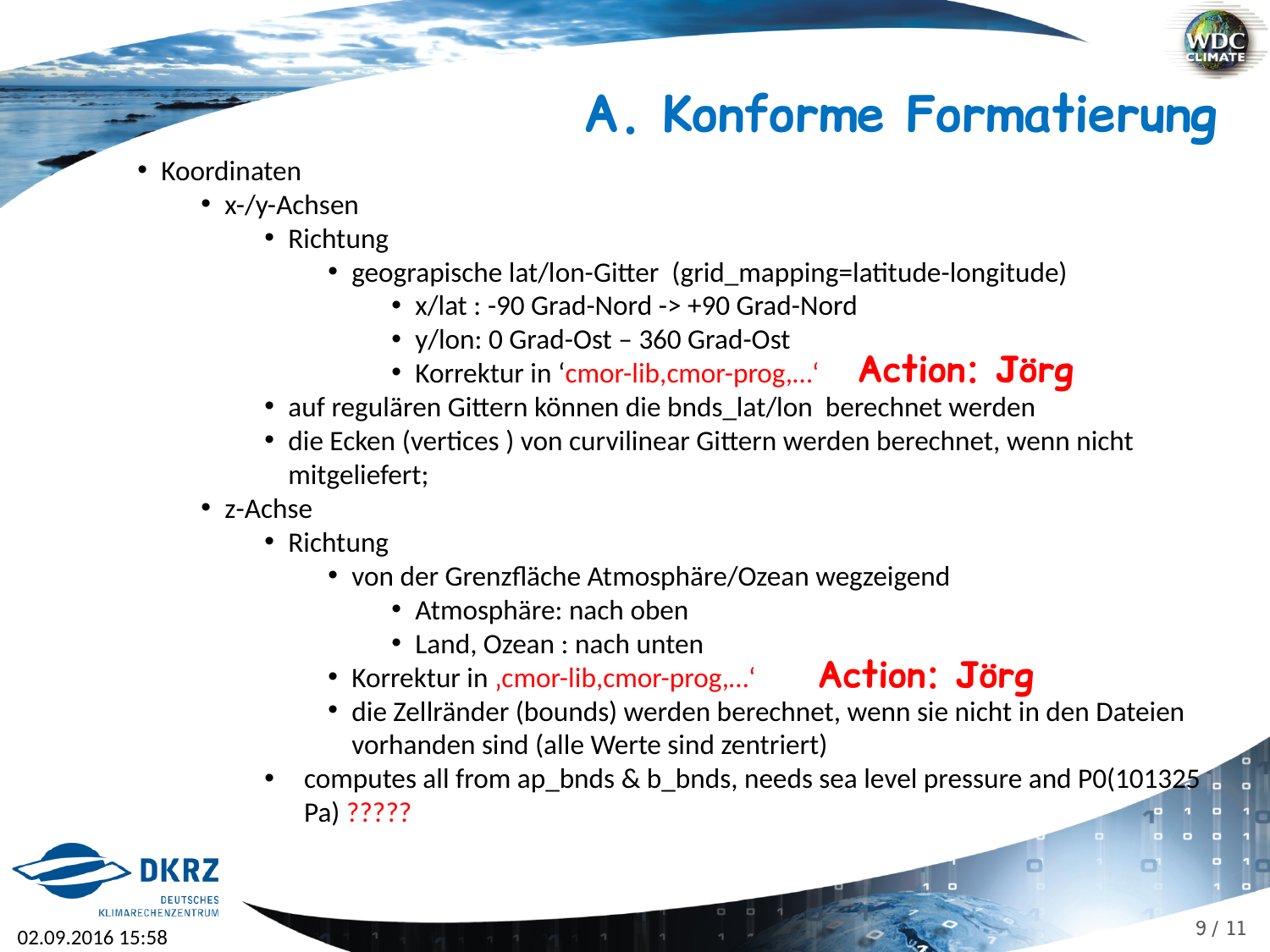

A. Konforme Formatierung
Koordinaten
x-/y-Achsen
Richtung
geograpische lat/lon-Gitter  (grid_mapping=latitude-longitude)
x/lat : -90 Grad-Nord -> +90 Grad-Nord
y/lon: 0 Grad-Ost – 360 Grad-Ost
Korrektur in ‘cmor-lib,cmor-prog,…‘
auf regulären Gittern können die bnds_lat/lon  berechnet werden
die Ecken (vertices ) von curvilinear Gittern werden berechnet, wenn nicht mitgeliefert;
z-Achse
Richtung
von der Grenzfläche Atmosphäre/Ozean wegzeigend
Atmosphäre: nach oben
Land, Ozean : nach unten
Korrektur in ‚cmor-lib,cmor-prog,…‘
die Zellränder (bounds) werden berechnet, wenn sie nicht in den Dateien vorhanden sind (alle Werte sind zentriert)
computes all from ap_bnds & b_bnds, needs sea level pressure and P0(101325 Pa) ?????
Action: Jörg
Action: Jörg